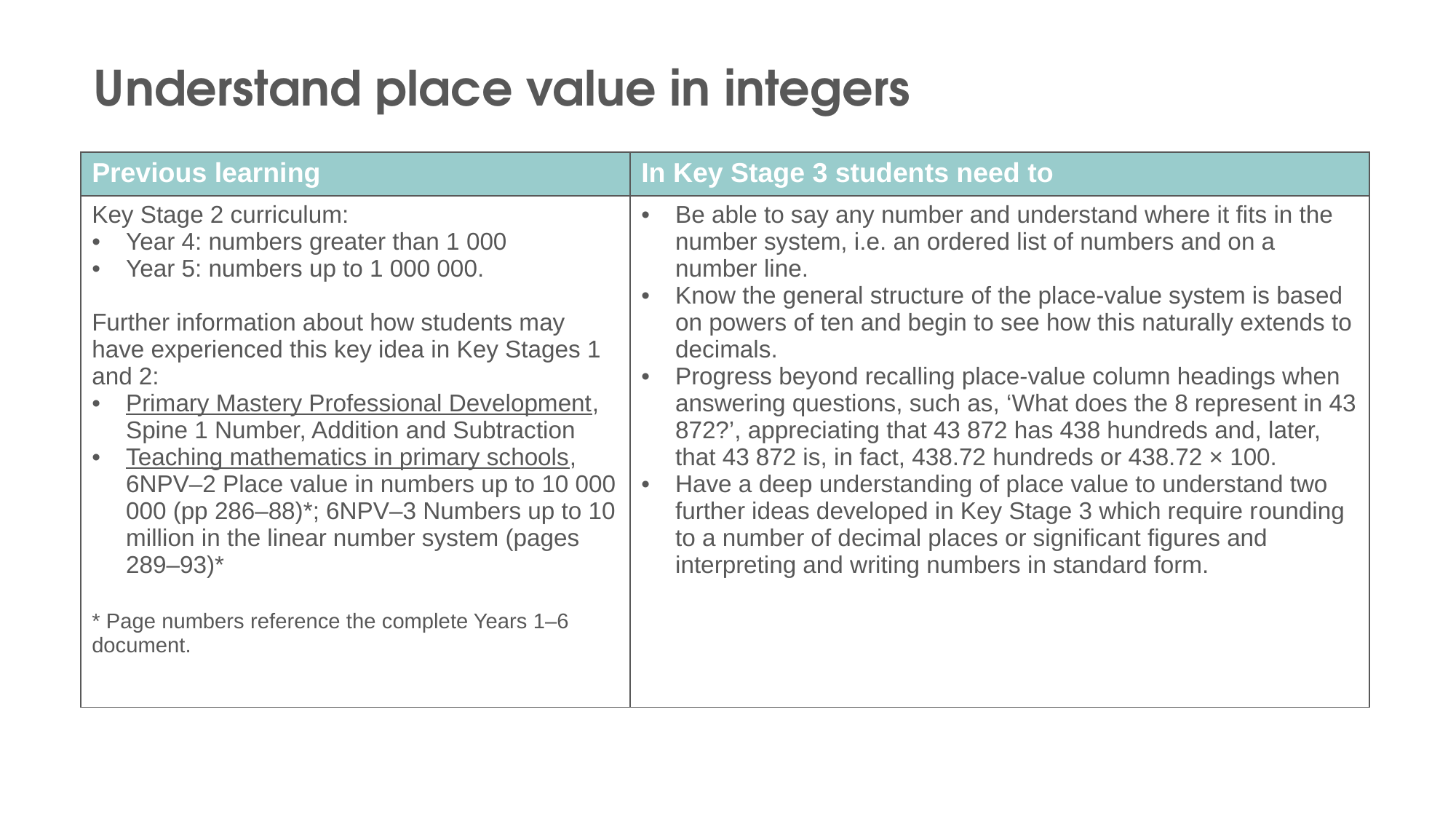

Understand place value in integers
| Previous learning | In Key Stage 3 students need to |
| --- | --- |
| Key Stage 2 curriculum: Year 4: numbers greater than 1 000 Year 5: numbers up to 1 000 000. Further information about how students may have experienced this key idea in Key Stages 1 and 2: Primary Mastery Professional Development, Spine 1 Number, Addition and Subtraction Teaching mathematics in primary schools, 6NPV–2 Place value in numbers up to 10 000 000 (pp 286–88)\*; 6NPV–3 Numbers up to 10 million in the linear number system (pages 289–93)\* \* Page numbers reference the complete Years 1–6 document. | Be able to say any number and understand where it fits in the number system, i.e. an ordered list of numbers and on a number line. Know the general structure of the place-value system is based on powers of ten and begin to see how this naturally extends to decimals. Progress beyond recalling place-value column headings when answering questions, such as, ‘What does the 8 represent in 43 872?’, appreciating that 43 872 has 438 hundreds and, later, that 43 872 is, in fact, 438.72 hundreds or 438.72 × 100. Have a deep understanding of place value to understand two further ideas developed in Key Stage 3 which require rounding to a number of decimal places or significant figures and interpreting and writing numbers in standard form. |